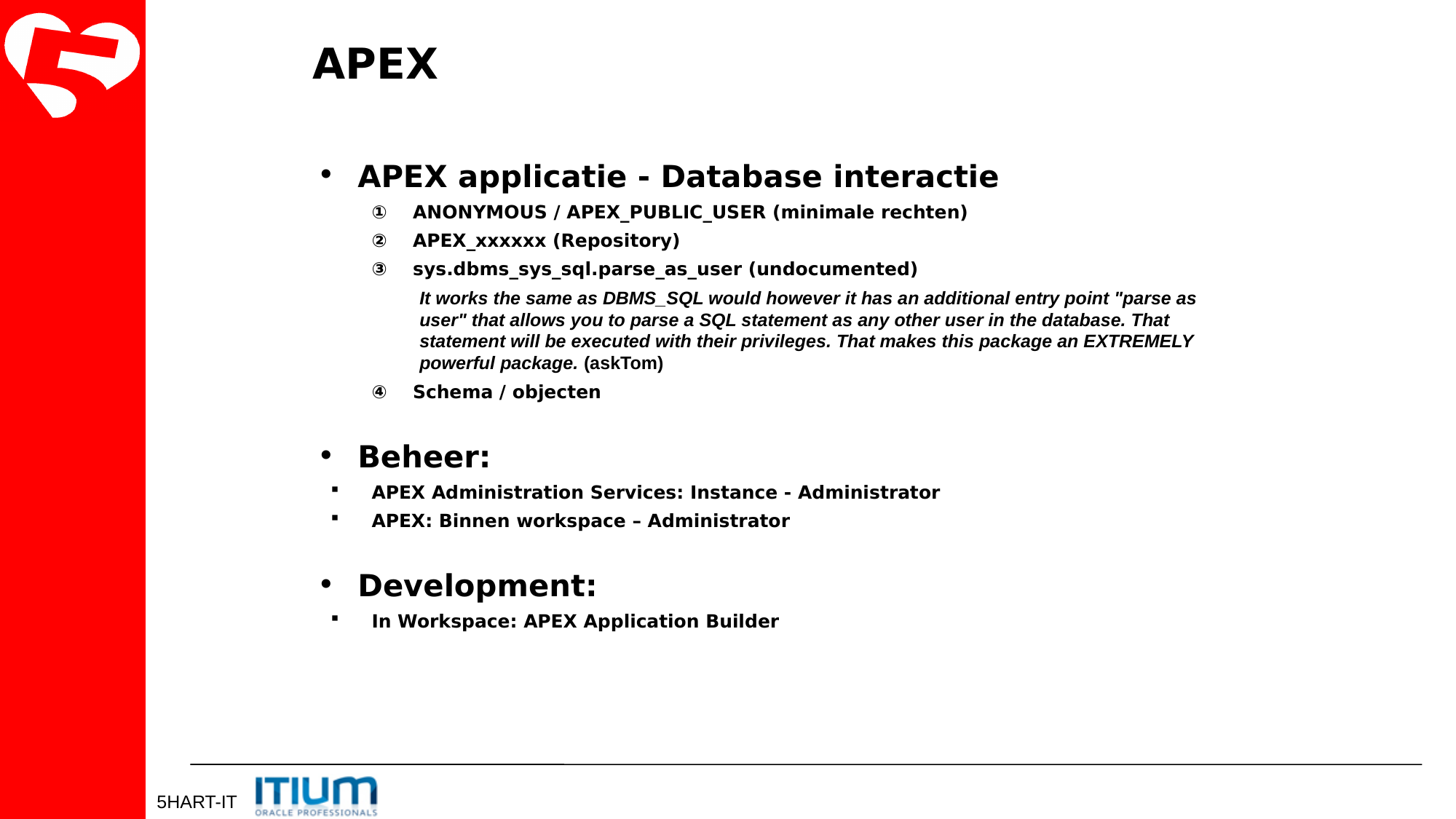

APEX
APEX applicatie - Database interactie
ANONYMOUS / APEX_PUBLIC_USER (minimale rechten)
APEX_xxxxxx (Repository)
sys.dbms_sys_sql.parse_as_user (undocumented)
It works the same as DBMS_SQL would however it has an additional entry point "parse as user" that allows you to parse a SQL statement as any other user in the database. That statement will be executed with their privileges. That makes this package an EXTREMELY powerful package. (askTom)
Schema / objecten

Beheer:
APEX Administration Services: Instance - Administrator
APEX: Binnen workspace – Administrator

Development:
In Workspace: APEX Application Builder